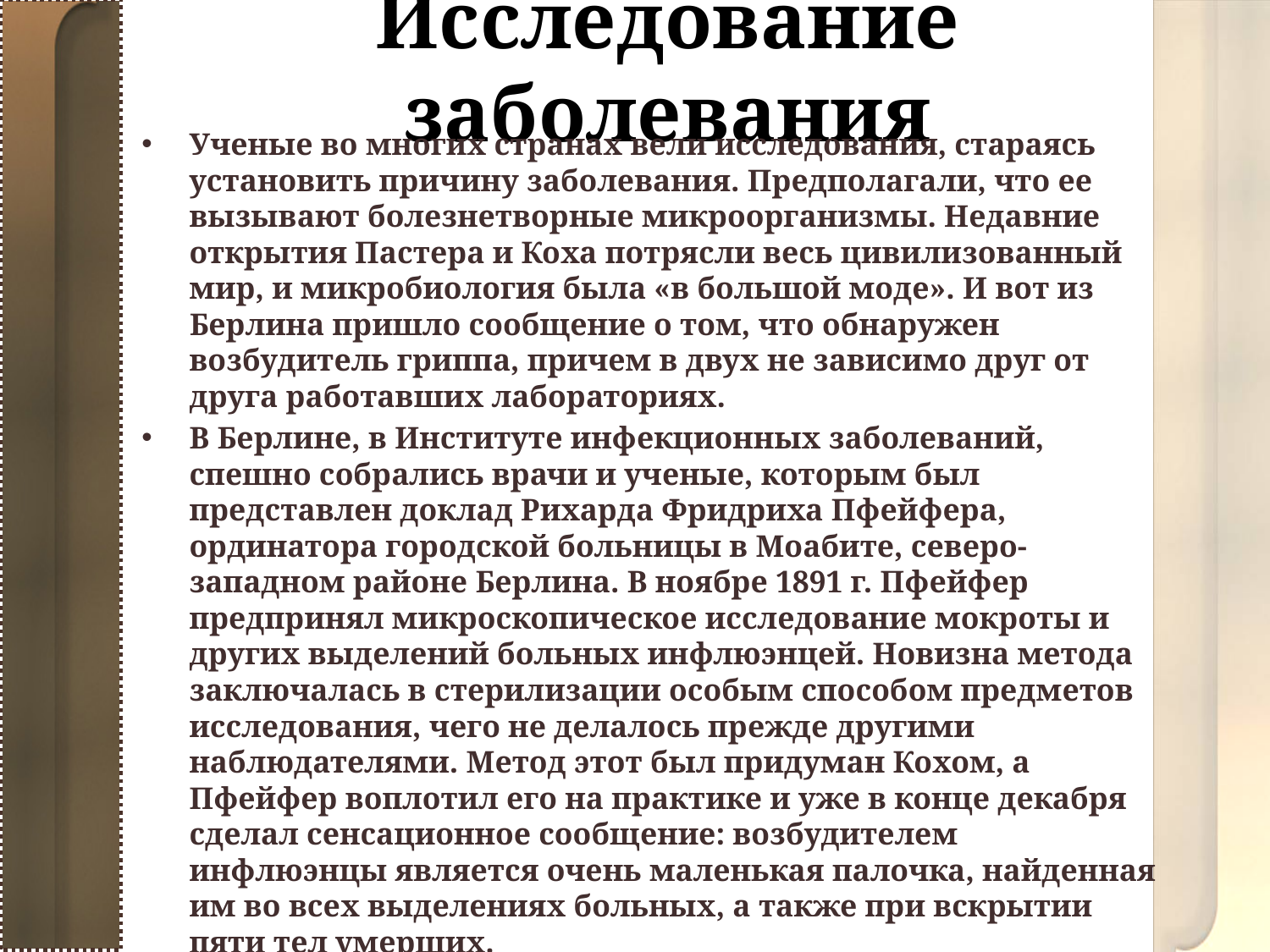

# Исследование заболевания
Ученые во многих странах вели исследования, стараясь установить причину заболевания. Предполагали, что ее вызывают болезнетворные микроорганизмы. Недавние открытия Пастера и Коха потрясли весь цивилизованный мир, и микробиология была «в большой моде». И вот из Берлина пришло сообщение о том, что обнаружен возбудитель гриппа, причем в двух не зависимо друг от друга работавших лабораториях.
В Берлине, в Институте инфекционных заболеваний, спешно собрались врачи и ученые, которым был представлен доклад Рихарда Фридриха Пфейфера, ординатора городской больницы в Моабите, северо-западном районе Берлина. В ноябре 1891 г. Пфейфер предпринял микроскопическое исследование мокроты и других выделений больных инфлюэнцей. Новизна метода заключалась в стерилизации особым способом предметов исследования, чего не делалось прежде другими наблюдателями. Метод этот был придуман Кохом, а Пфейфер воплотил его на практике и уже в конце декабря сделал сенсационное сообщение: возбудителем инфлюэнцы является очень маленькая палочка, найденная им во всех выделениях больных, а также при вскрытии пяти тел умерших.